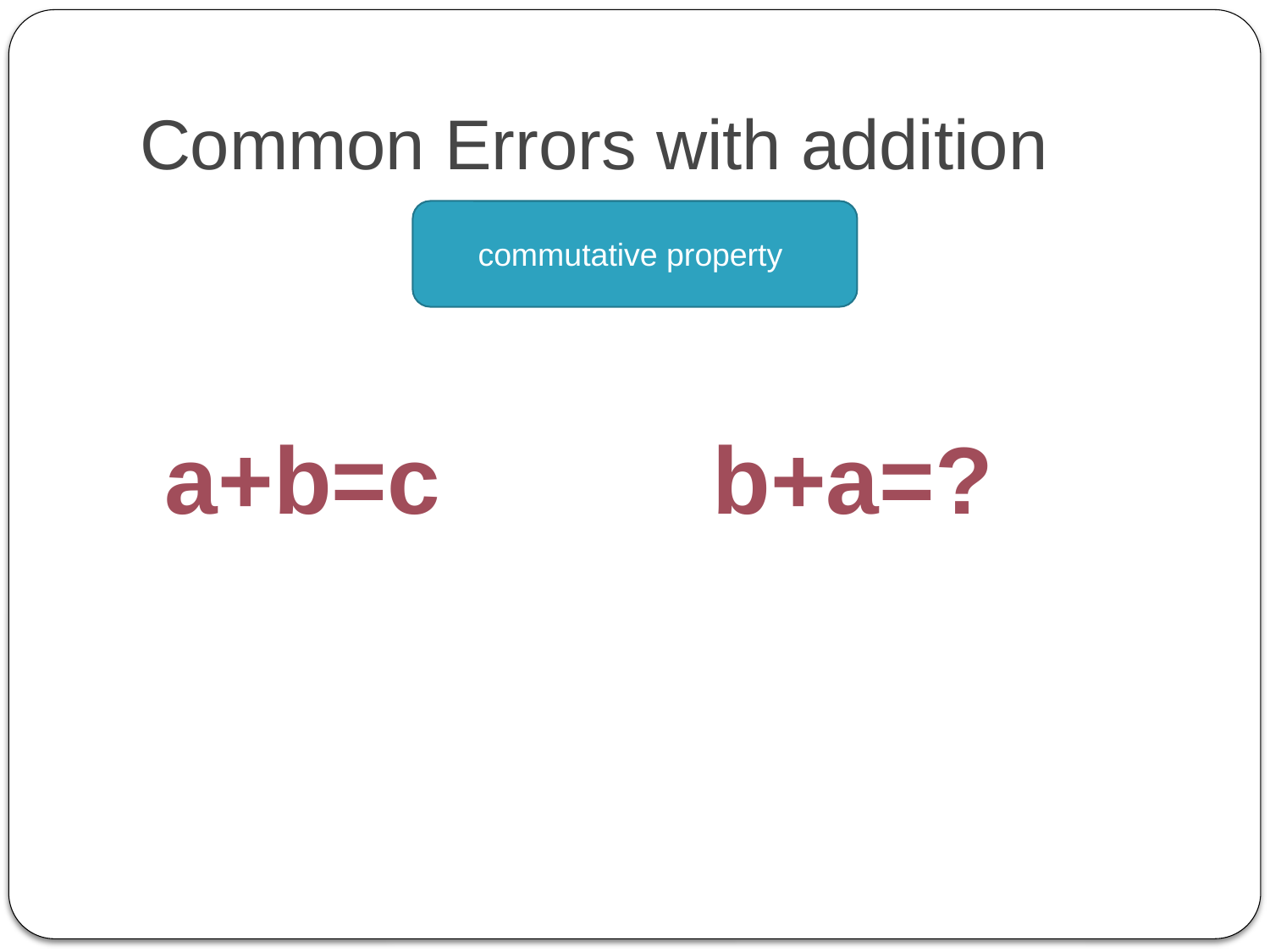

# Common Errors with addition
commutative property
a+b=c
b+a=?